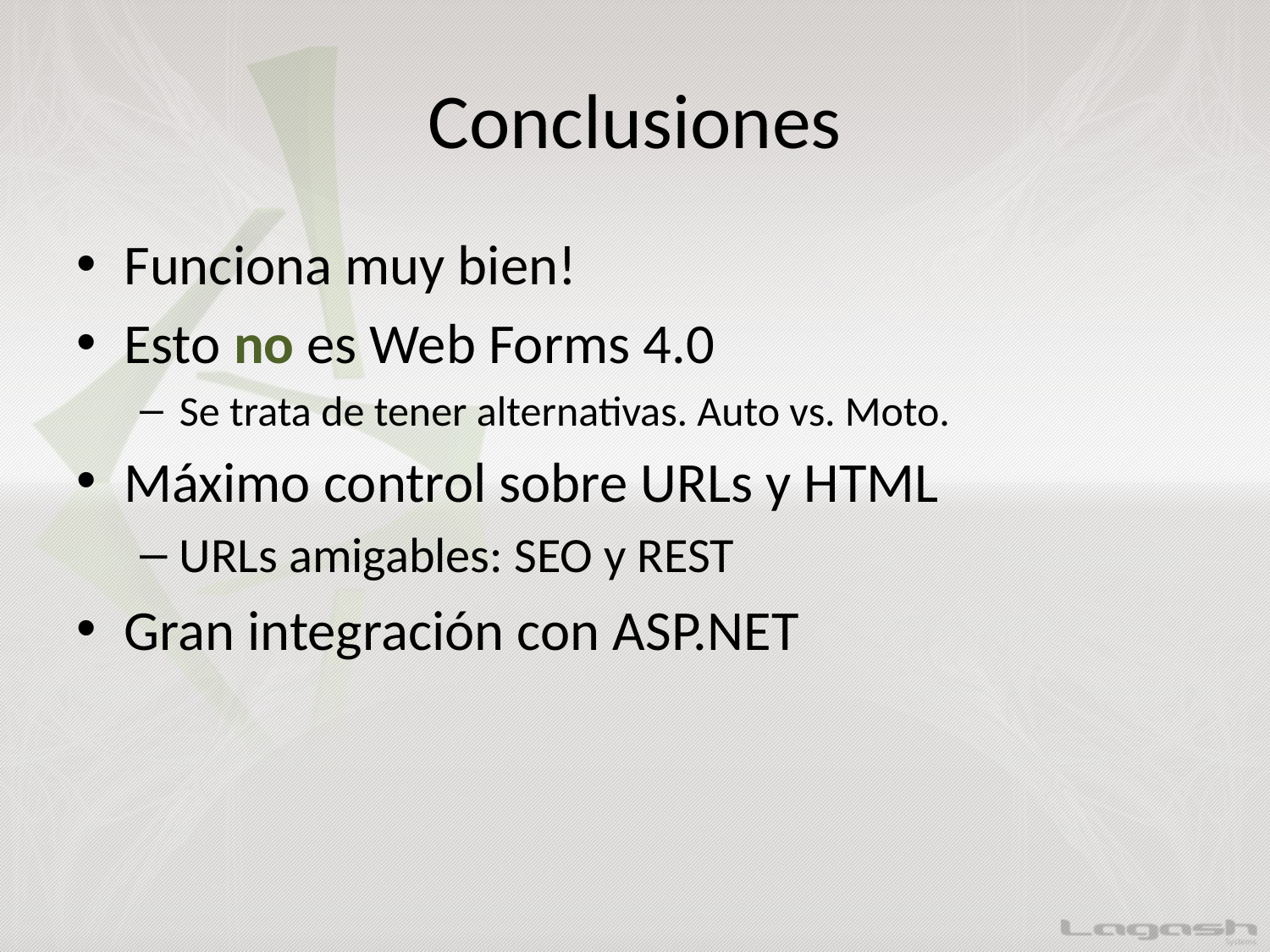

# Conclusiones
Funciona muy bien!
Esto no es Web Forms 4.0
Se trata de tener alternativas. Auto vs. Moto.
Máximo control sobre URLs y HTML
URLs amigables: SEO y REST
Gran integración con ASP.NET